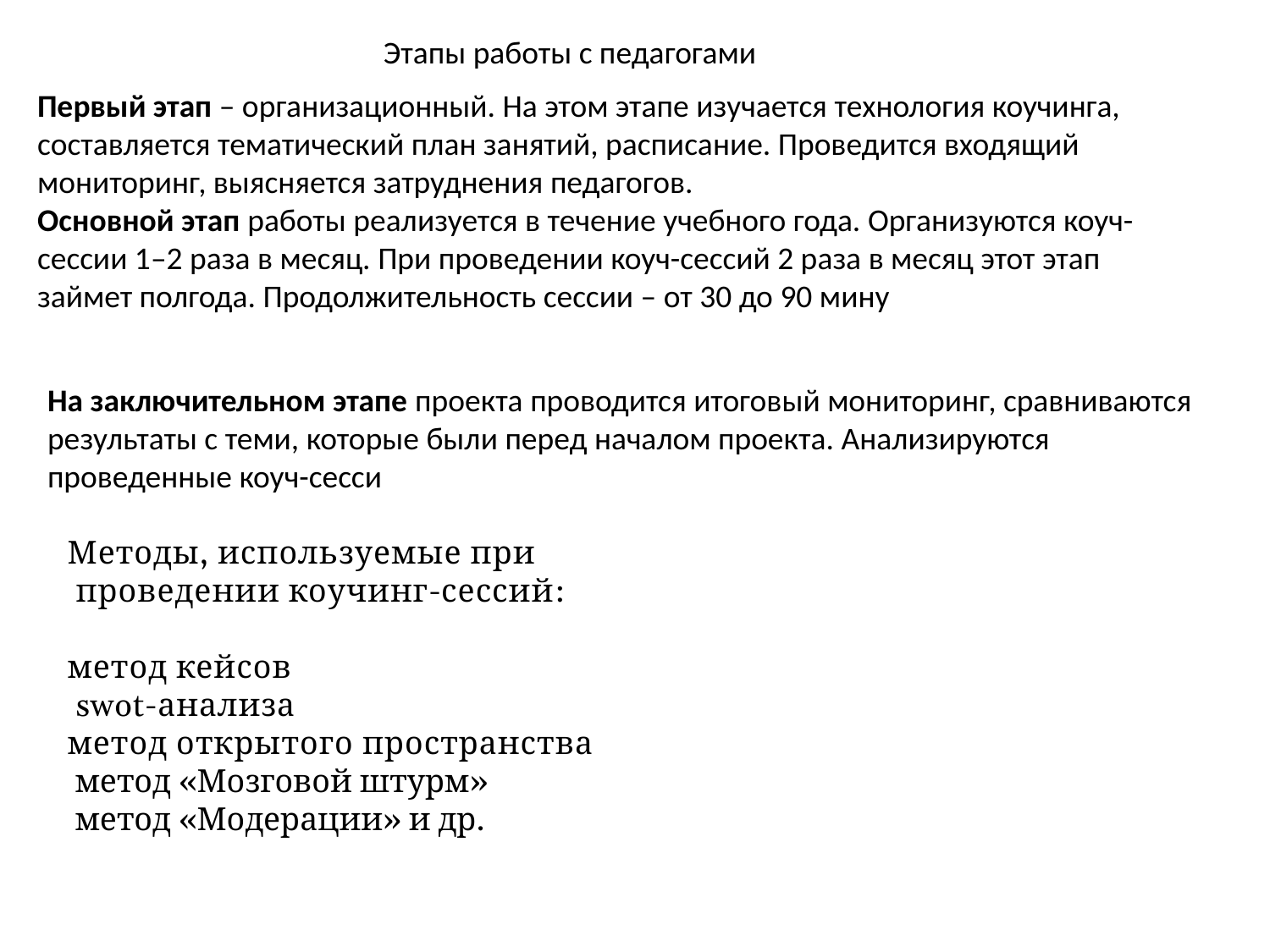

Этапы работы с педагогами
Первый этап – организационный. На этом этапе изучается технология коучинга, составляется тематический план занятий, расписание. Проведится входящий мониторинг, выясняется затруднения педагогов.
Основной этап работы реализуется в течение учебного года. Организуются коуч-сессии 1–2 раза в месяц. При проведении коуч-сессий 2 раза в месяц этот этап займет полгода. Продолжительность сессии – от 30 до 90 мину
На заключительном этапе проекта проводится итоговый мониторинг, сравниваются результаты с теми, которые были перед началом проекта. Анализируются проведенные коуч-сесси
Методы, используемые при
 проведении коучинг-сессий:
метод кейсов
 swot-анализа
метод открытого пространства
 метод «Мозговой штурм»
 метод «Модерации» и др.